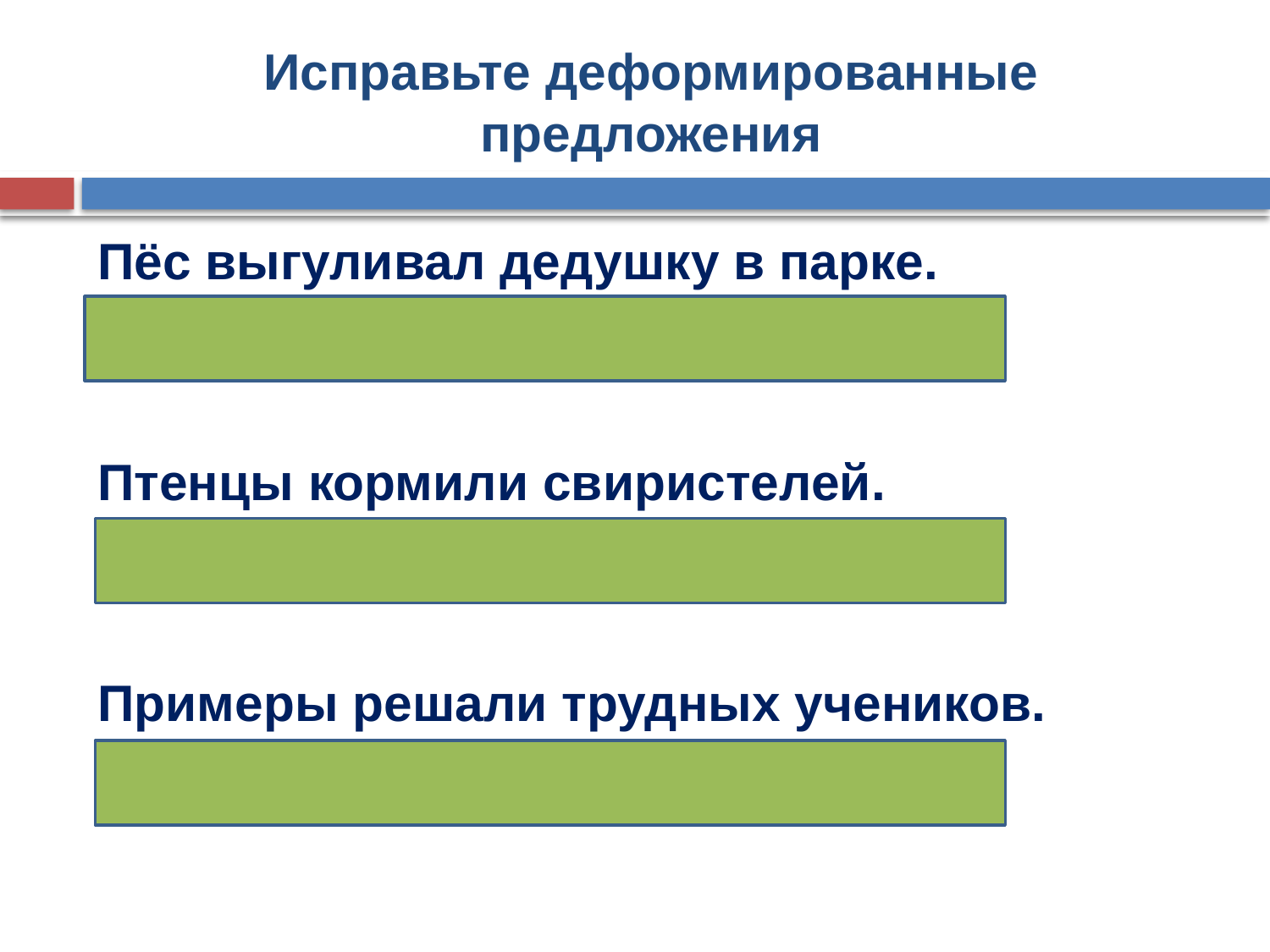

# Исправьте деформированные предложения
Пёс выгуливал дедушку в парке.
Дедушка выгуливал пса в парке.

Птенцы кормили свиристелей.
Свиристели кормили птенцов.

Примеры решали трудных учеников.
Ученики  решали трудные примеры.